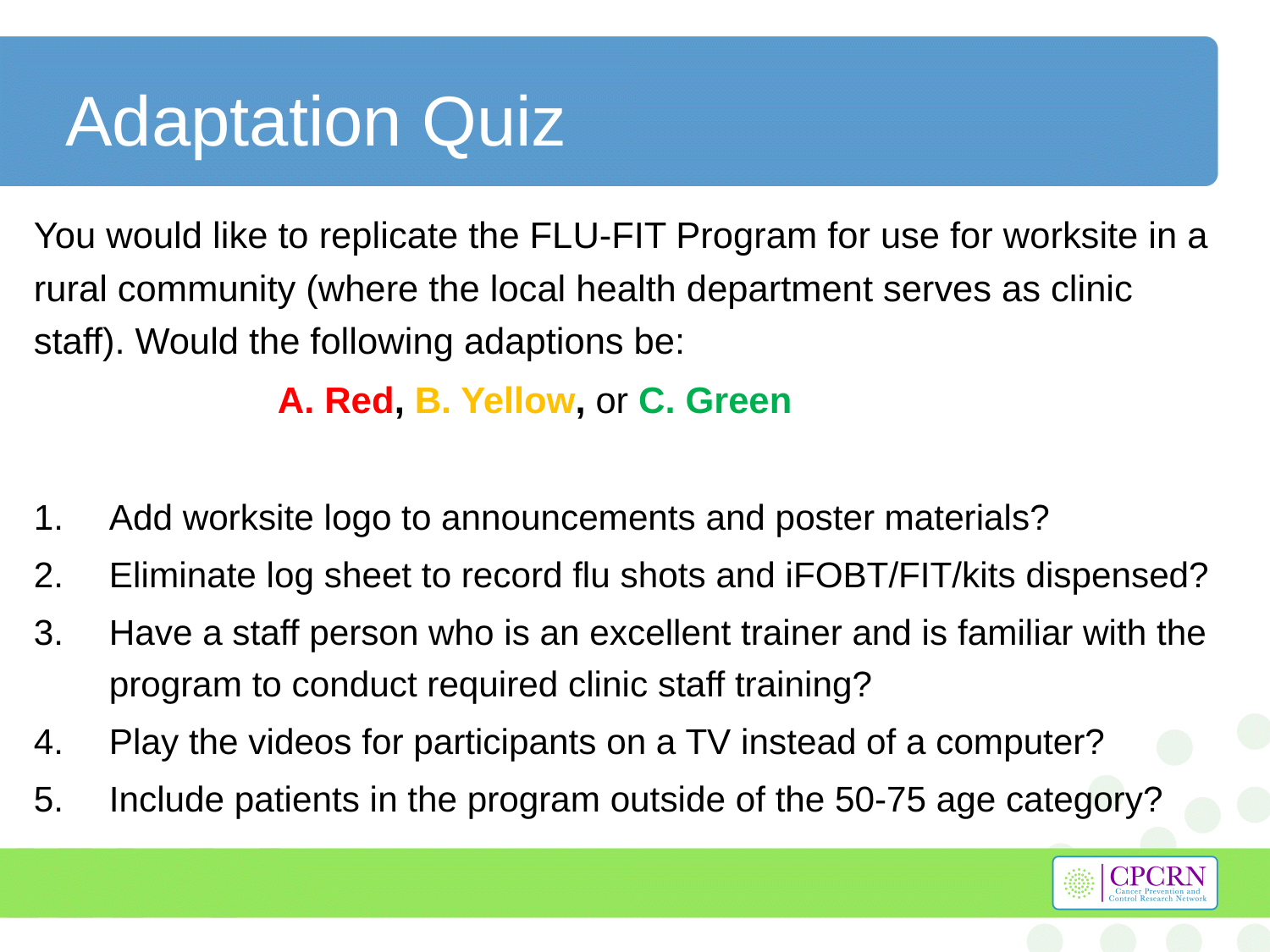

# Adaptation Quiz
You would like to replicate the FLU-FIT Program for use for worksite in a rural community (where the local health department serves as clinic staff). Would the following adaptions be:
                        A. Red, B. Yellow, or C. Green

Add worksite logo to announcements and poster materials?
Eliminate log sheet to record flu shots and iFOBT/FIT/kits dispensed?
Have a staff person who is an excellent trainer and is familiar with the program to conduct required clinic staff training?
Play the videos for participants on a TV instead of a computer?
Include patients in the program outside of the 50-75 age category?